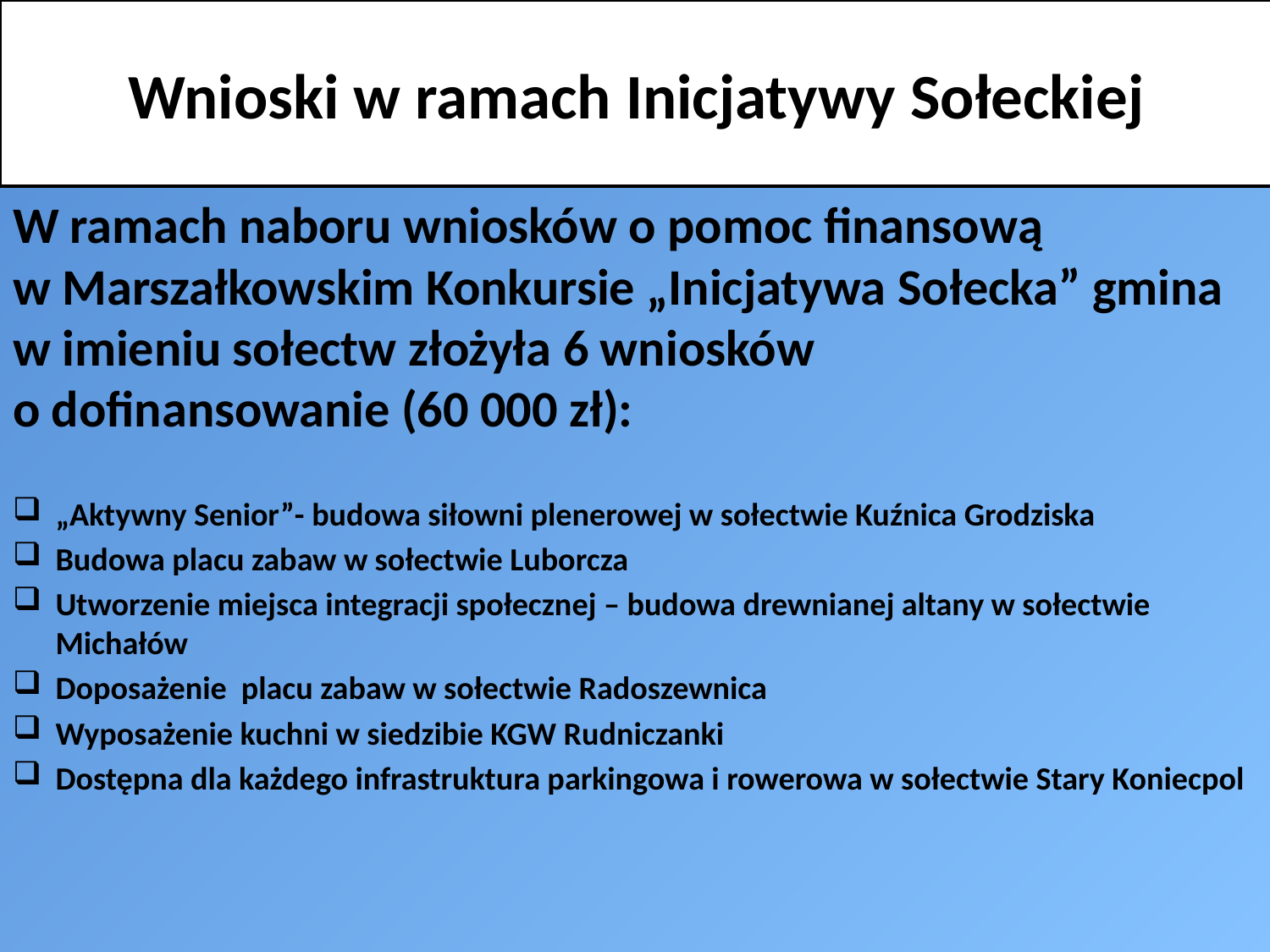

# Wnioski w ramach Inicjatywy Sołeckiej
W ramach naboru wniosków o pomoc finansową
w Marszałkowskim Konkursie „Inicjatywa Sołecka” gmina w imieniu sołectw złożyła 6 wniosków
o dofinansowanie (60 000 zł):

„Aktywny Senior”- budowa siłowni plenerowej w sołectwie Kuźnica Grodziska
Budowa placu zabaw w sołectwie Luborcza
Utworzenie miejsca integracji społecznej – budowa drewnianej altany w sołectwie Michałów
Doposażenie  placu zabaw w sołectwie Radoszewnica
Wyposażenie kuchni w siedzibie KGW Rudniczanki
Dostępna dla każdego infrastruktura parkingowa i rowerowa w sołectwie Stary Koniecpol